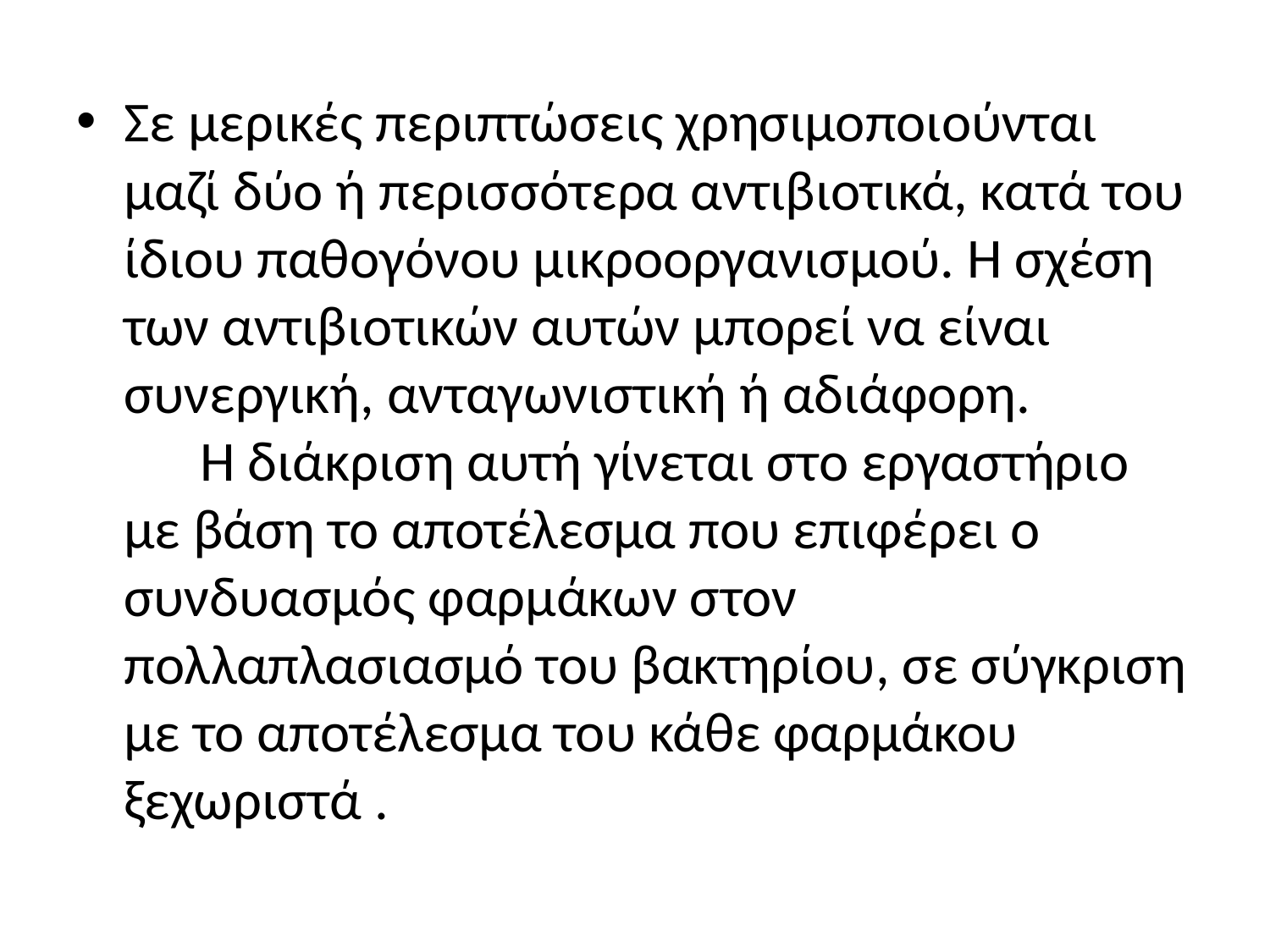

Σε μερικές περιπτώσεις χρησιμοποιούνται μαζί δύο ή περισσότερα αντιβιοτικά, κατά του ίδιου παθογόνου μικροοργανισμού. Η σχέση των αντιβιοτικών αυτών μπορεί να είναι συνεργική, ανταγωνιστική ή αδιάφορη.                   Η διάκριση αυτή γίνεται στο εργαστήριο με βάση το αποτέλεσμα που επιφέρει ο συνδυασμός φαρμάκων στον πολλαπλασιασμό του βακτηρίου, σε σύγκριση με το αποτέλεσμα του κάθε φαρμάκου ξεχωριστά .